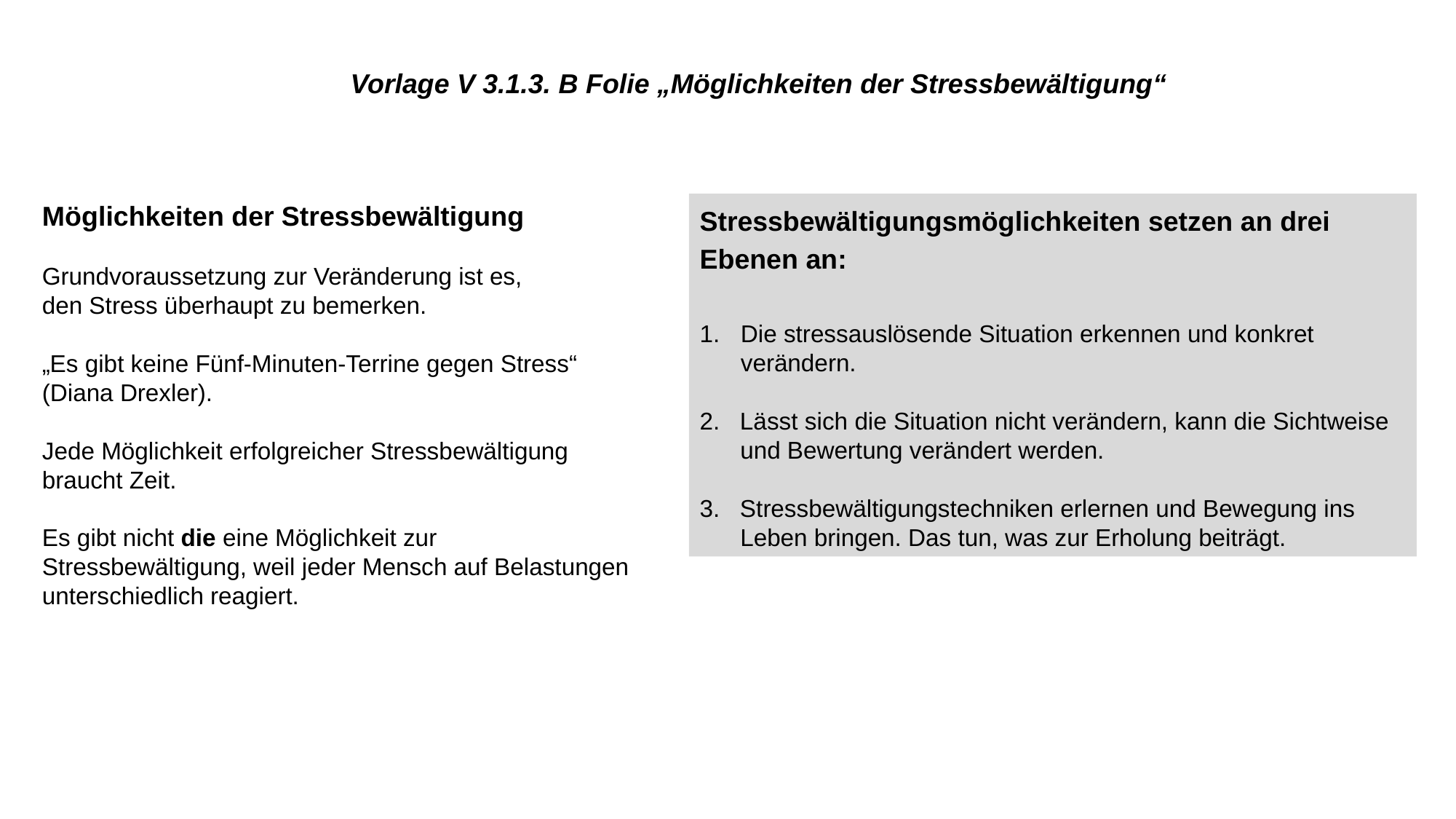

Vorlage V 3.1.3. B Folie „Möglichkeiten der Stressbewältigung“
Möglichkeiten der Stressbewältigung

Grundvoraussetzung zur Veränderung ist es,
den Stress überhaupt zu bemerken.

„Es gibt keine Fünf-Minuten-Terrine gegen Stress“
(Diana Drexler).

Jede Möglichkeit erfolgreicher Stressbewältigung
braucht Zeit.

Es gibt nicht die eine Möglichkeit zur
Stressbewältigung, weil jeder Mensch auf Belastungen unterschiedlich reagiert.

Stressbewältigungsmöglichkeiten setzen an drei Ebenen an:

Die stressauslösende Situation erkennen und konkret verändern.

2.   Lässt sich die Situation nicht verändern, kann die Sichtweise
      und Bewertung verändert werden.

3.   Stressbewältigungstechniken erlernen und Bewegung ins
      Leben bringen. Das tun, was zur Erholung beiträgt.